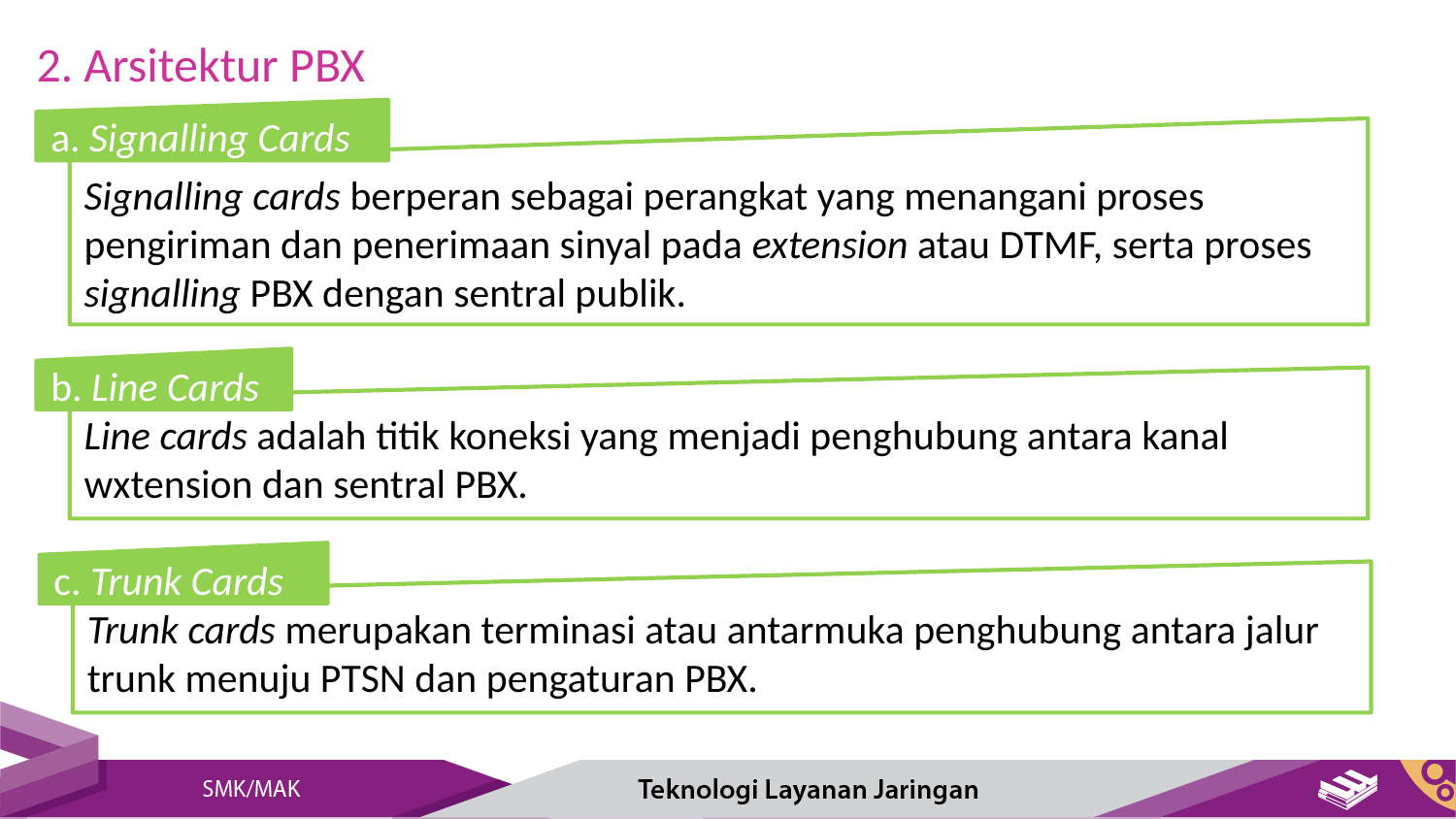

2. Arsitektur PBX
a. Signalling Cards
Signalling cards berperan sebagai perangkat yang menangani proses pengiriman dan penerimaan sinyal pada extension atau DTMF, serta proses signalling PBX dengan sentral publik.
b. Line Cards
Line cards adalah titik koneksi yang menjadi penghubung antara kanal wxtension dan sentral PBX.
c. Trunk Cards
Trunk cards merupakan terminasi atau antarmuka penghubung antara jalur trunk menuju PTSN dan pengaturan PBX.